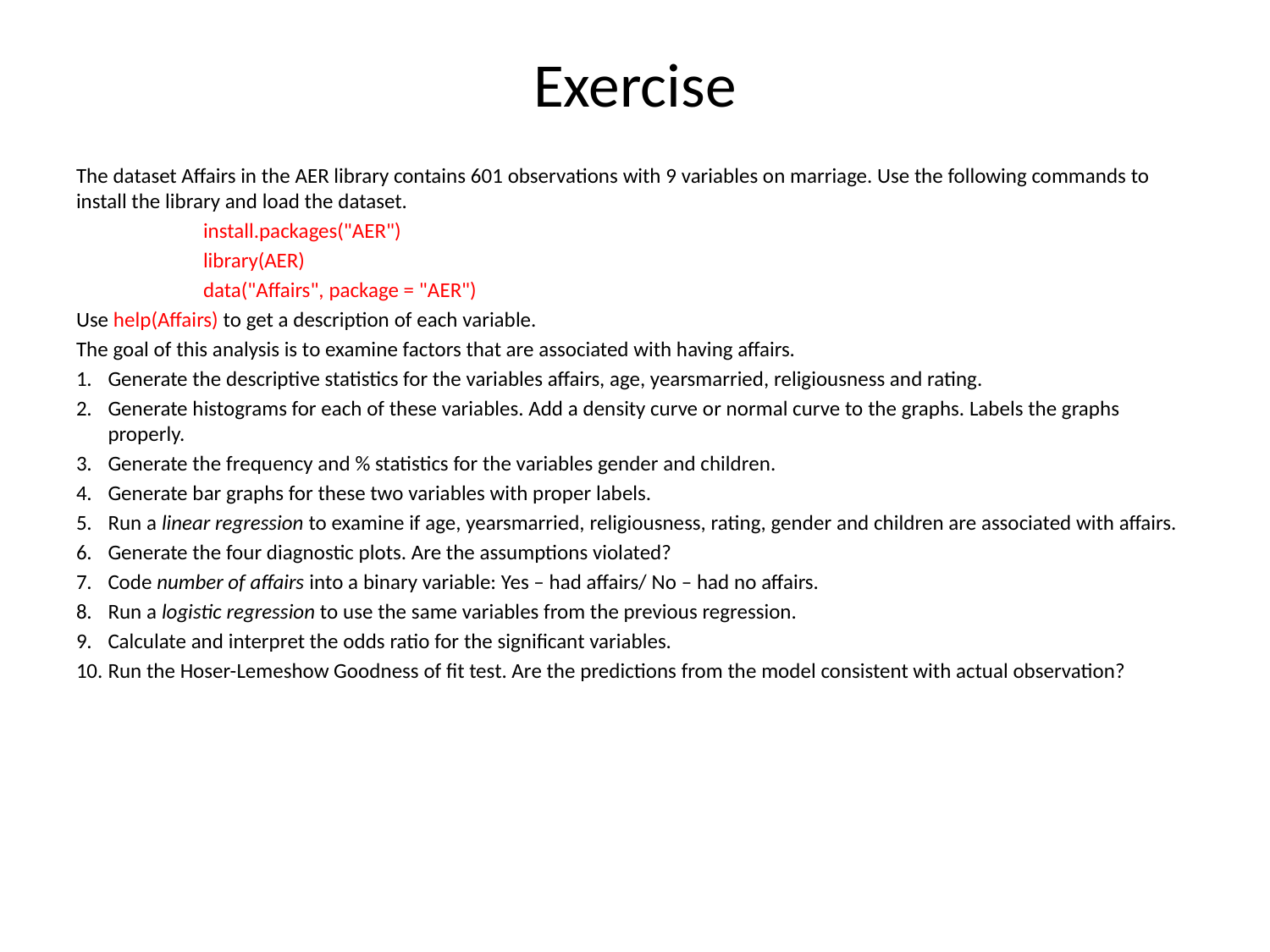

# Exercise
The dataset Affairs in the AER library contains 601 observations with 9 variables on marriage. Use the following commands to install the library and load the dataset.
	install.packages("AER")
	library(AER)
	data("Affairs", package = "AER")
Use help(Affairs) to get a description of each variable.
The goal of this analysis is to examine factors that are associated with having affairs.
Generate the descriptive statistics for the variables affairs, age, yearsmarried, religiousness and rating.
Generate histograms for each of these variables. Add a density curve or normal curve to the graphs. Labels the graphs properly.
Generate the frequency and % statistics for the variables gender and children.
Generate bar graphs for these two variables with proper labels.
Run a linear regression to examine if age, yearsmarried, religiousness, rating, gender and children are associated with affairs.
Generate the four diagnostic plots. Are the assumptions violated?
Code number of affairs into a binary variable: Yes – had affairs/ No – had no affairs.
Run a logistic regression to use the same variables from the previous regression.
Calculate and interpret the odds ratio for the significant variables.
Run the Hoser-Lemeshow Goodness of fit test. Are the predictions from the model consistent with actual observation?